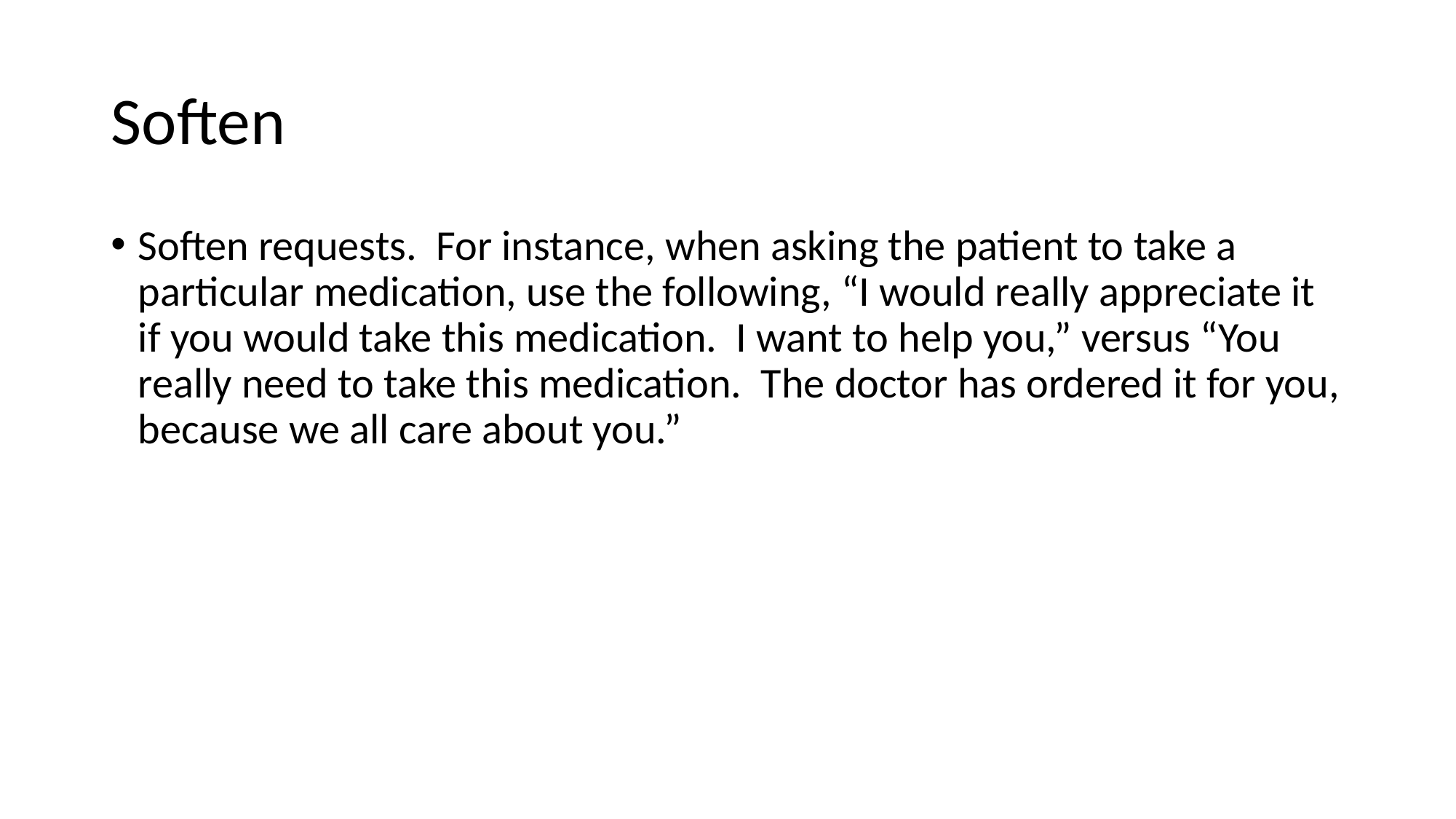

# Soften
Soften requests.  For instance, when asking the patient to take a particular medication, use the following, “I would really appreciate it if you would take this medication.  I want to help you,” versus “You really need to take this medication.  The doctor has ordered it for you, because we all care about you.”